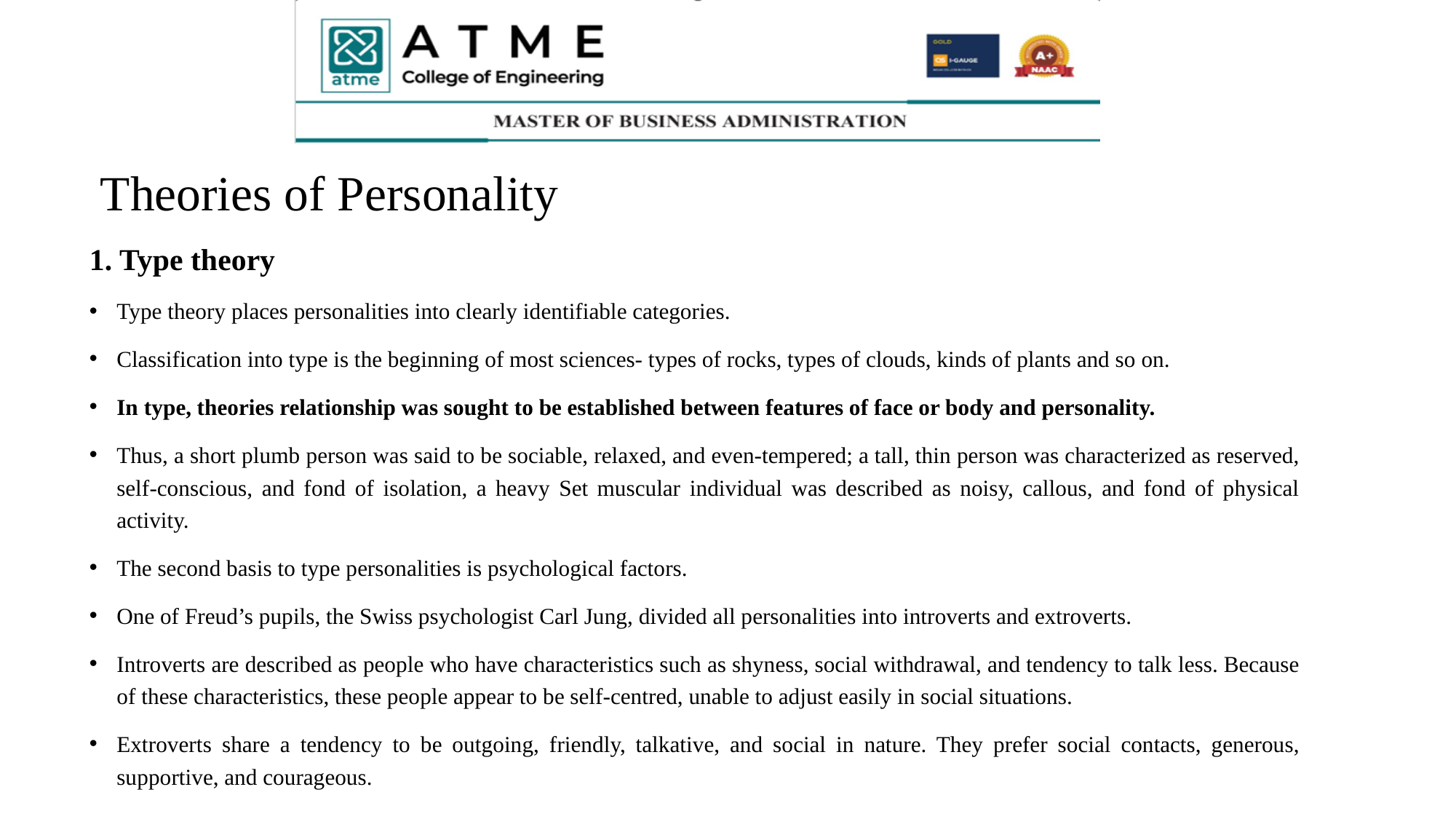

# Theories of Personality
1. Type theory
Type theory places personalities into clearly identifiable categories.
Classification into type is the beginning of most sciences- types of rocks, types of clouds, kinds of plants and so on.
In type, theories relationship was sought to be established between features of face or body and personality.
Thus, a short plumb person was said to be sociable, relaxed, and even-tempered; a tall, thin person was characterized as reserved, self-conscious, and fond of isolation, a heavy Set muscular individual was described as noisy, callous, and fond of physical activity.
The second basis to type personalities is psychological factors.
One of Freud’s pupils, the Swiss psychologist Carl Jung, divided all personalities into introverts and extroverts.
Introverts are described as people who have characteristics such as shyness, social withdrawal, and tendency to talk less. Because of these characteristics, these people appear to be self-centred, unable to adjust easily in social situations.
Extroverts share a tendency to be outgoing, friendly, talkative, and social in nature. They prefer social contacts, generous, supportive, and courageous.